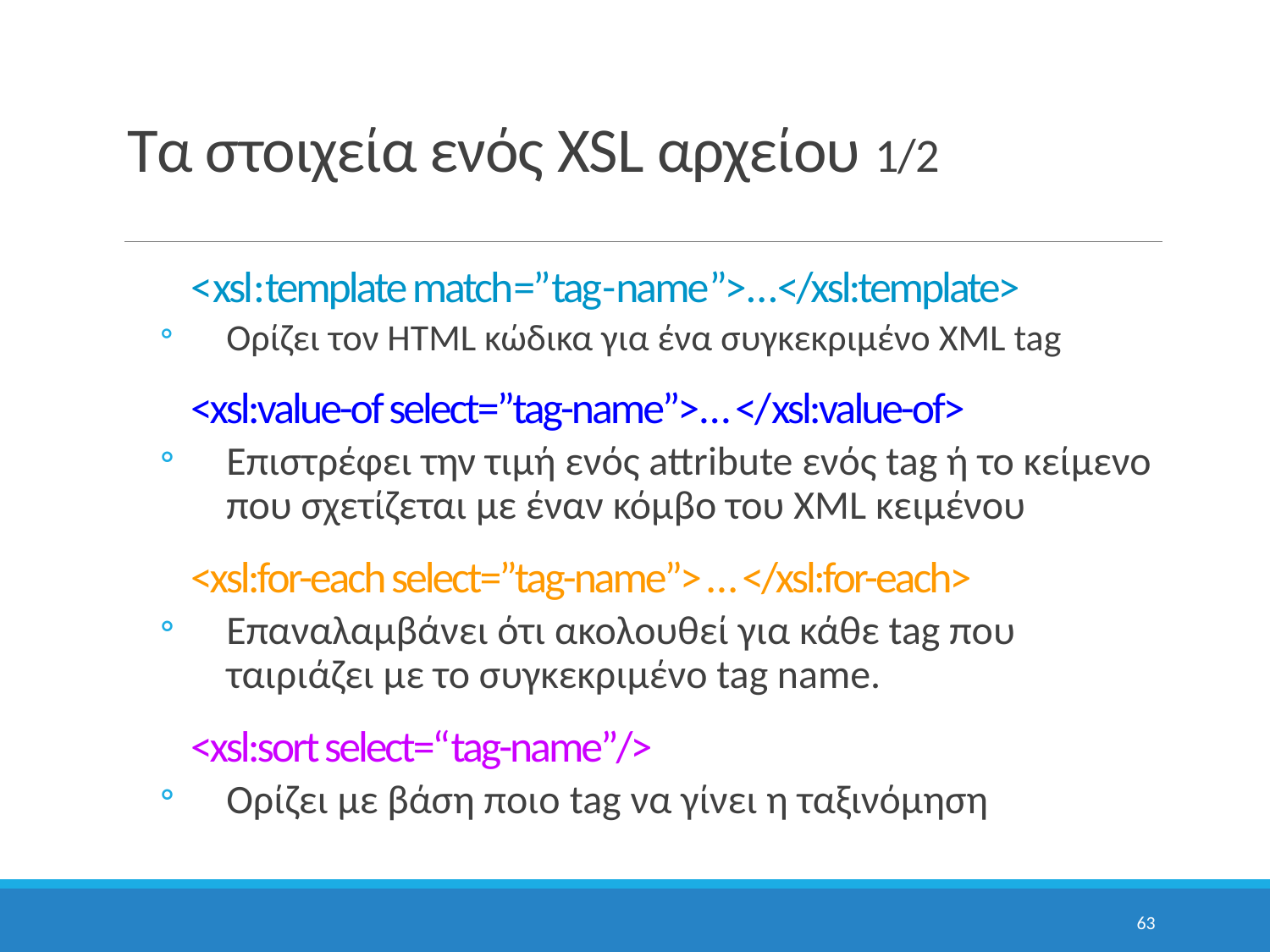

# Τα στοιχεία ενός XSL αρχείου 1/2
<xsl:template match=”tag-name”>…</xsl:template>
Ορίζει τον HTML κώδικα για ένα συγκεκριμένο XML tag
<xsl:value-of select=”tag-name”>… </xsl:value-of>
Επιστρέφει την τιμή ενός attribute ενός tag ή το κείμενο που σχετίζεται με έναν κόμβο του XML κειμένου
<xsl:for-each select=”tag-name”> … </xsl:for-each>
Επαναλαμβάνει ότι ακολουθεί για κάθε tag που ταιριάζει με το συγκεκριμένο tag name.
<xsl:sort select=“tag-name”/>
Ορίζει με βάση ποιο tag να γίνει η ταξινόμηση
63